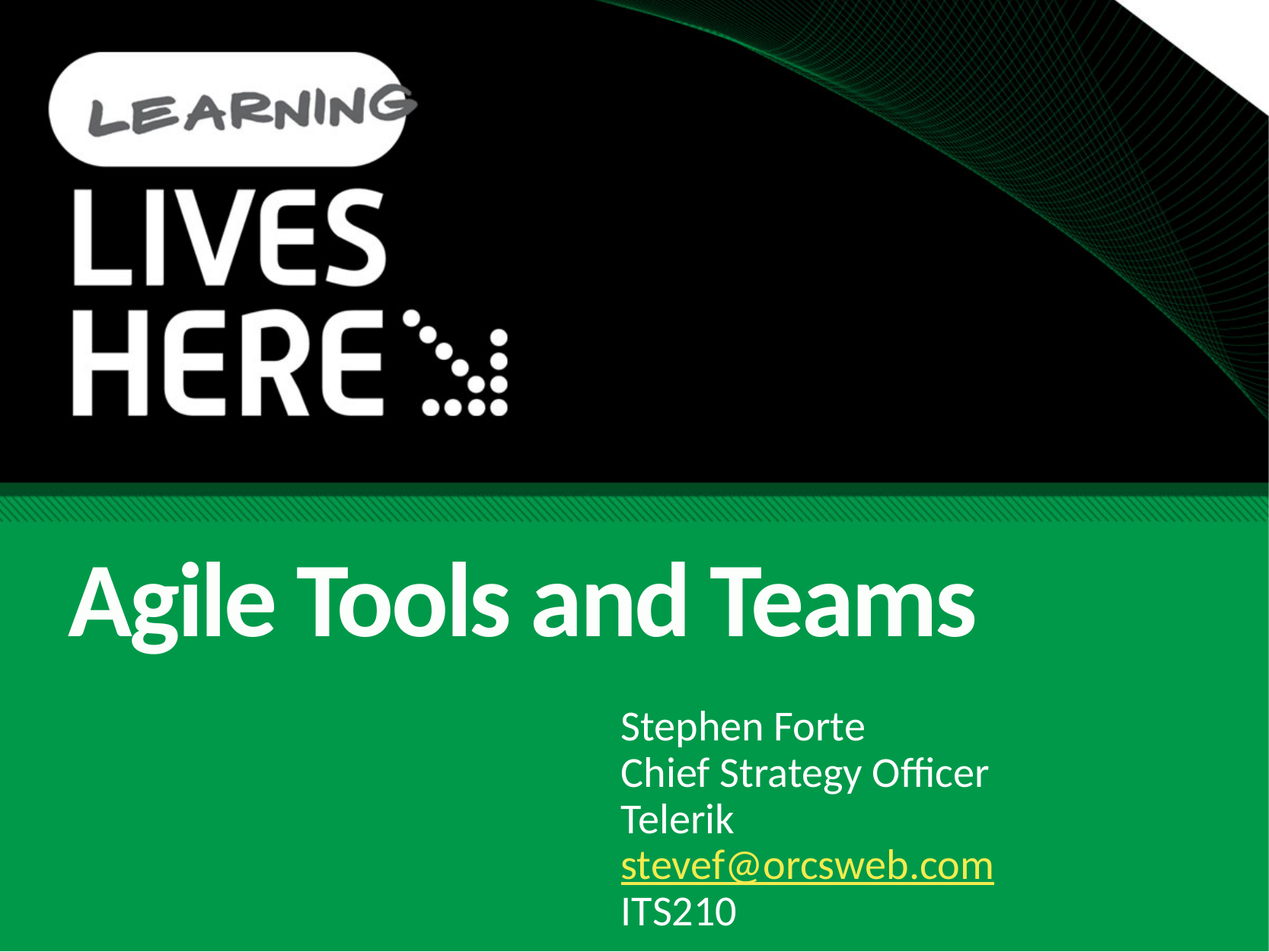

# Agile Tools and Teams
Stephen Forte
Chief Strategy Officer
Telerik
stevef@orcsweb.com
ITS210